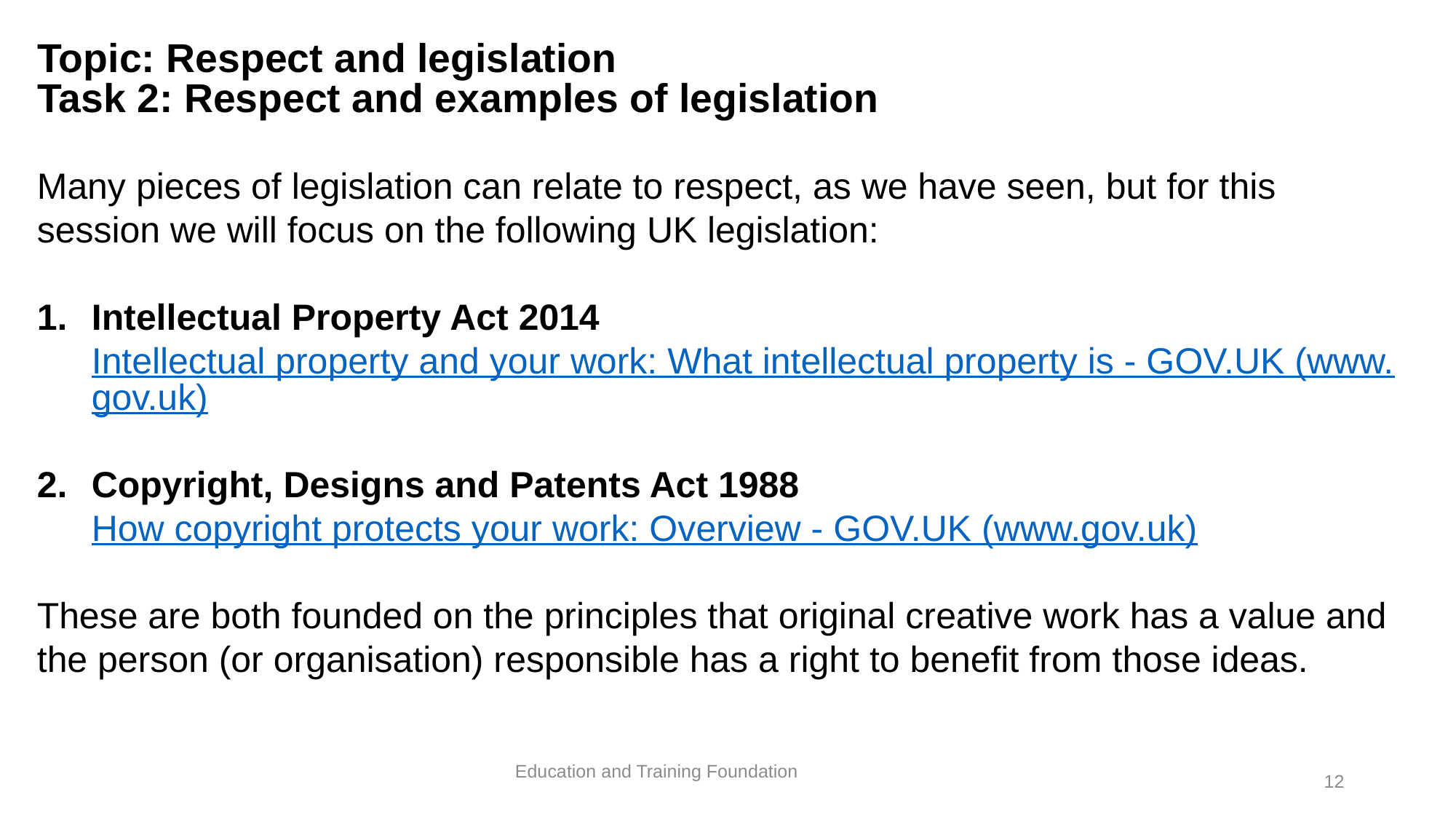

# Topic: Respect and legislation Task 2: Respect and examples of legislation

Many pieces of legislation can relate to respect, as we have seen, but for this session we will focus on the following UK legislation:

Intellectual Property Act 2014
Intellectual property and your work: What intellectual property is - GOV.UK (www.gov.uk)

Copyright, Designs and Patents Act 1988
How copyright protects your work: Overview - GOV.UK (www.gov.uk)

These are both founded on the principles that original creative work has a value and the person (or organisation) responsible has a right to benefit from those ideas.
Education and Training Foundation
12